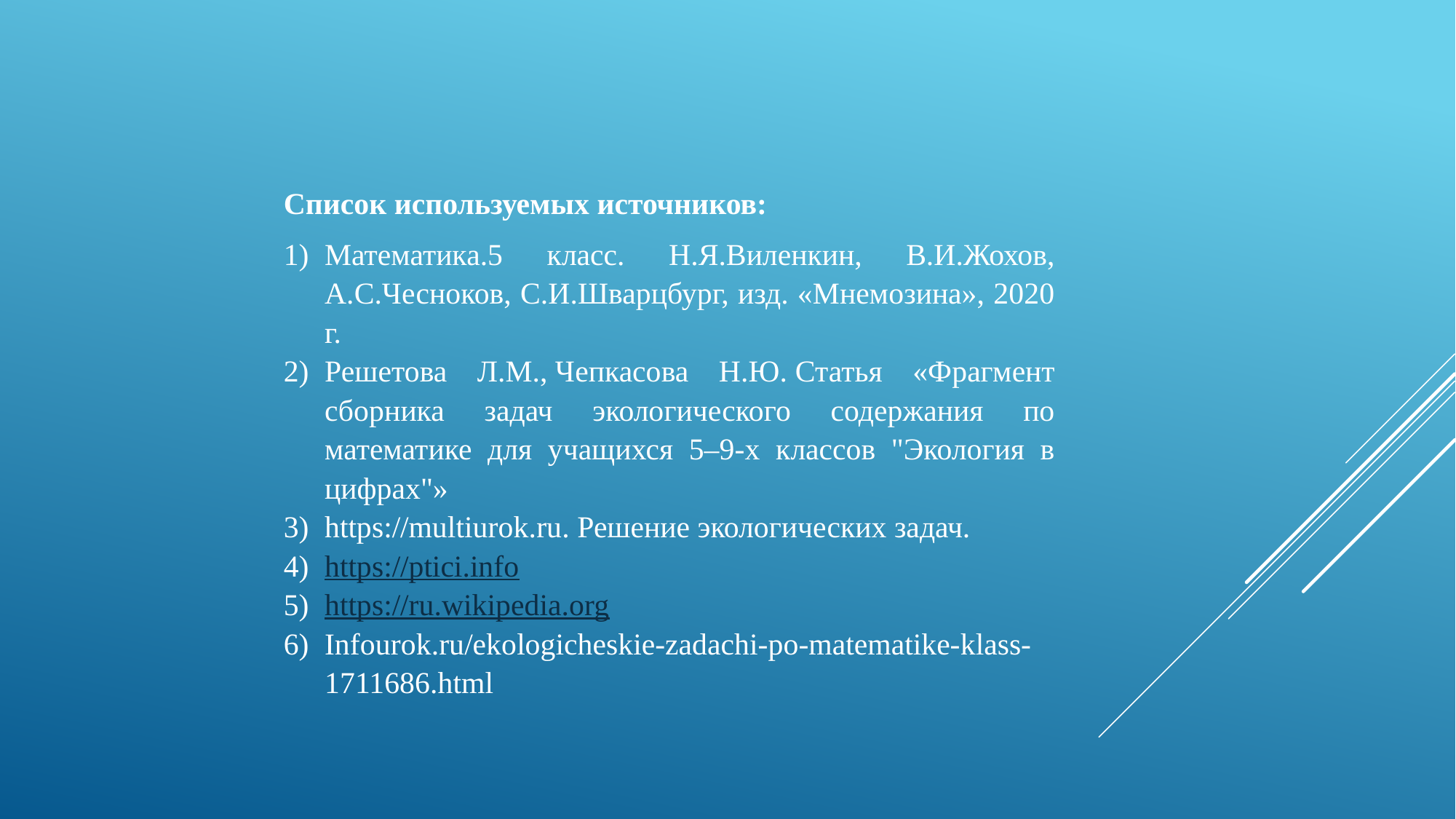

Список используемых источников:
Математика.5 класс. Н.Я.Виленкин, В.И.Жохов, А.С.Чесноков, С.И.Шварцбург, изд. «Мнемозина», 2020 г.
Решетова Л.М., Чепкасова Н.Ю. Статья «Фрагмент сборника задач экологического содержания по математике для учащихся 5–9-х классов "Экология в цифрах"»
https://multiurok.ru. Решение экологических задач.
https://ptici.info
https://ru.wikipedia.org
Infourok.ru/ekologicheskie-zadachi-po-matematike-klass-1711686.html